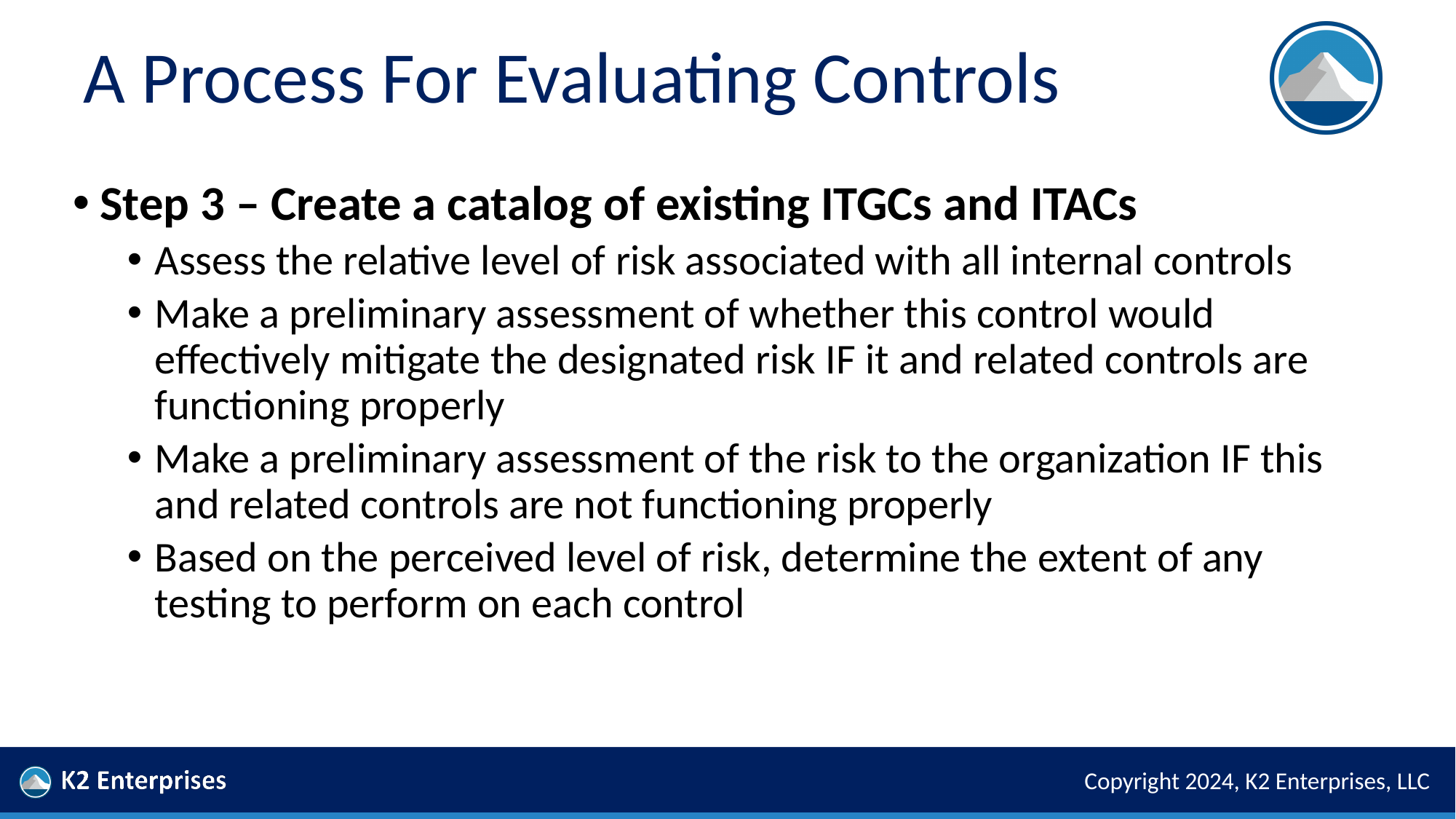

# A Process For Evaluating Controls
Step 3 – Create a catalog of existing ITGCs and ITACs
Assess the relative level of risk associated with all internal controls
Make a preliminary assessment of whether this control would effectively mitigate the designated risk IF it and related controls are functioning properly
Make a preliminary assessment of the risk to the organization IF this and related controls are not functioning properly
Based on the perceived level of risk, determine the extent of any testing to perform on each control